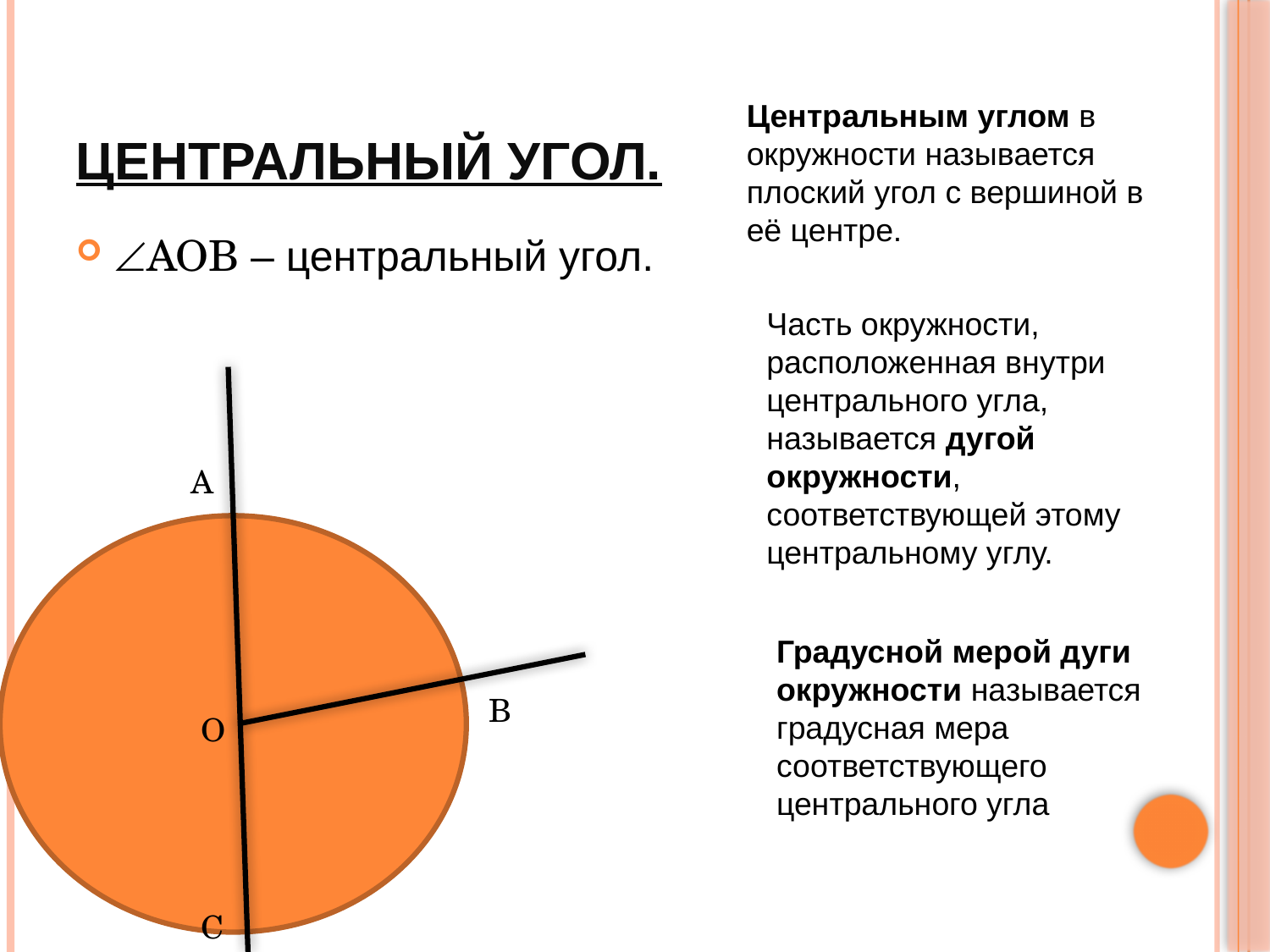

# Центральный угол.
Центральным углом в окружности называется плоский угол с вершиной в её центре.
∠AOB – центральный угол.
Часть окружности, расположенная внутри центрального угла, называется дугой окружности, соответствующей этому центральному углу.
A

Градусной мерой дуги окружности называется градусная мера соответствующего центрального угла
B
O
C